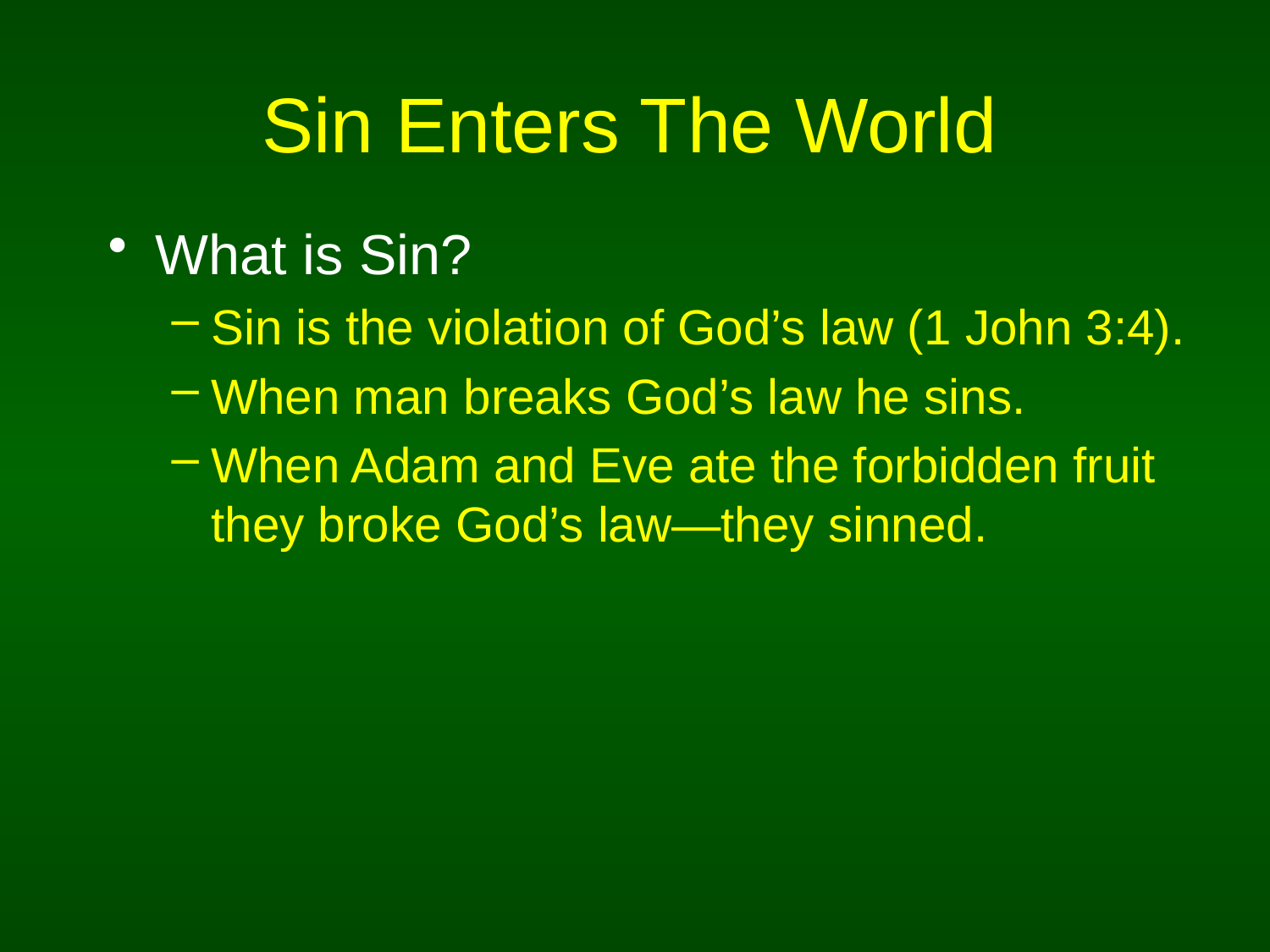

# Sin Enters The World
What is Sin?
Sin is the violation of God’s law (1 John 3:4).
When man breaks God’s law he sins.
When Adam and Eve ate the forbidden fruit they broke God’s law—they sinned.